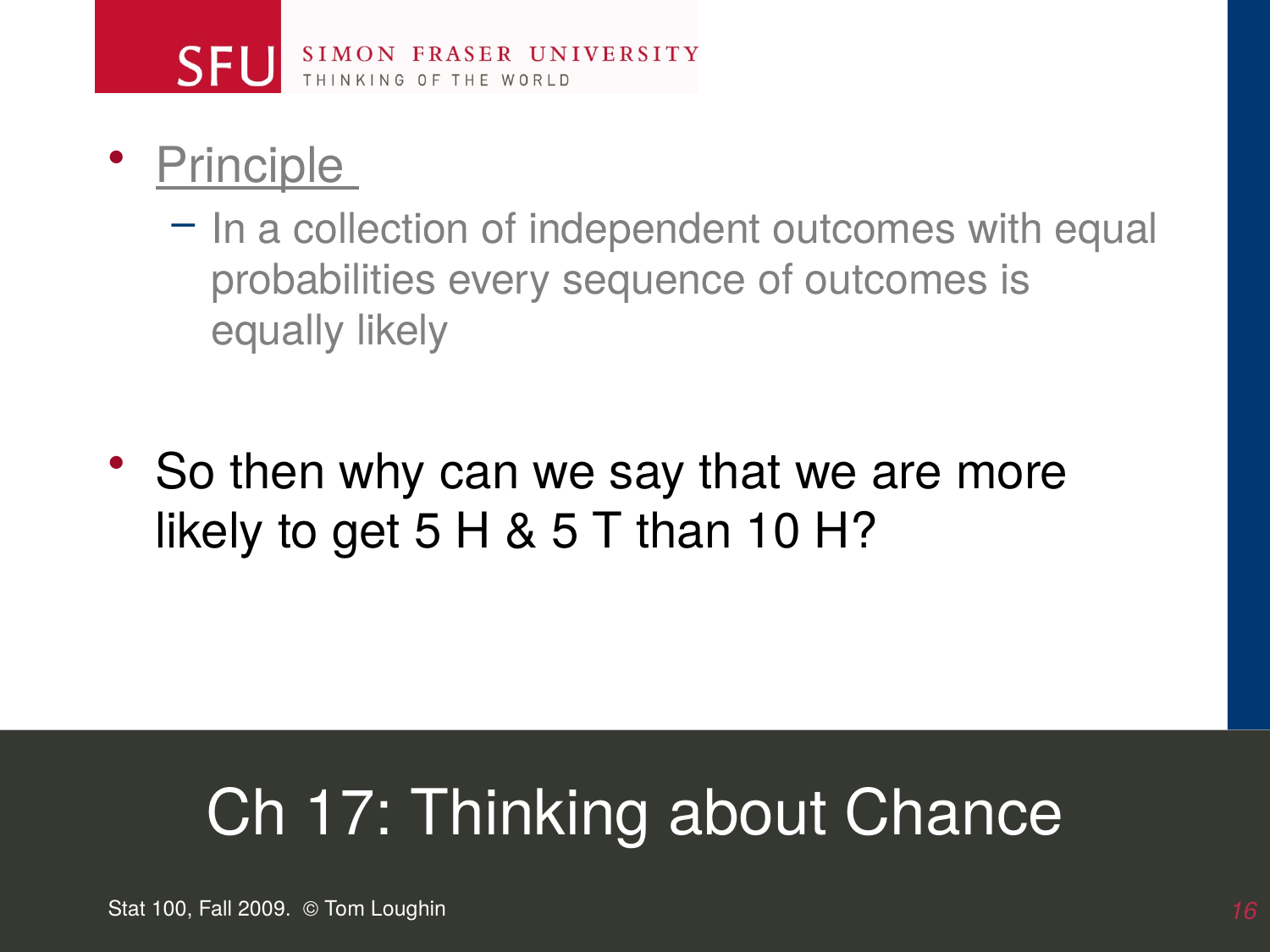

Principle
In a collection of independent outcomes with equal probabilities every sequence of outcomes is equally likely

So then why can we say that we are more likely to get 5 H & 5 T than 10 H?

# Ch 17: Thinking about Chance
Stat 100, Fall 2009.  © Tom Loughin
16